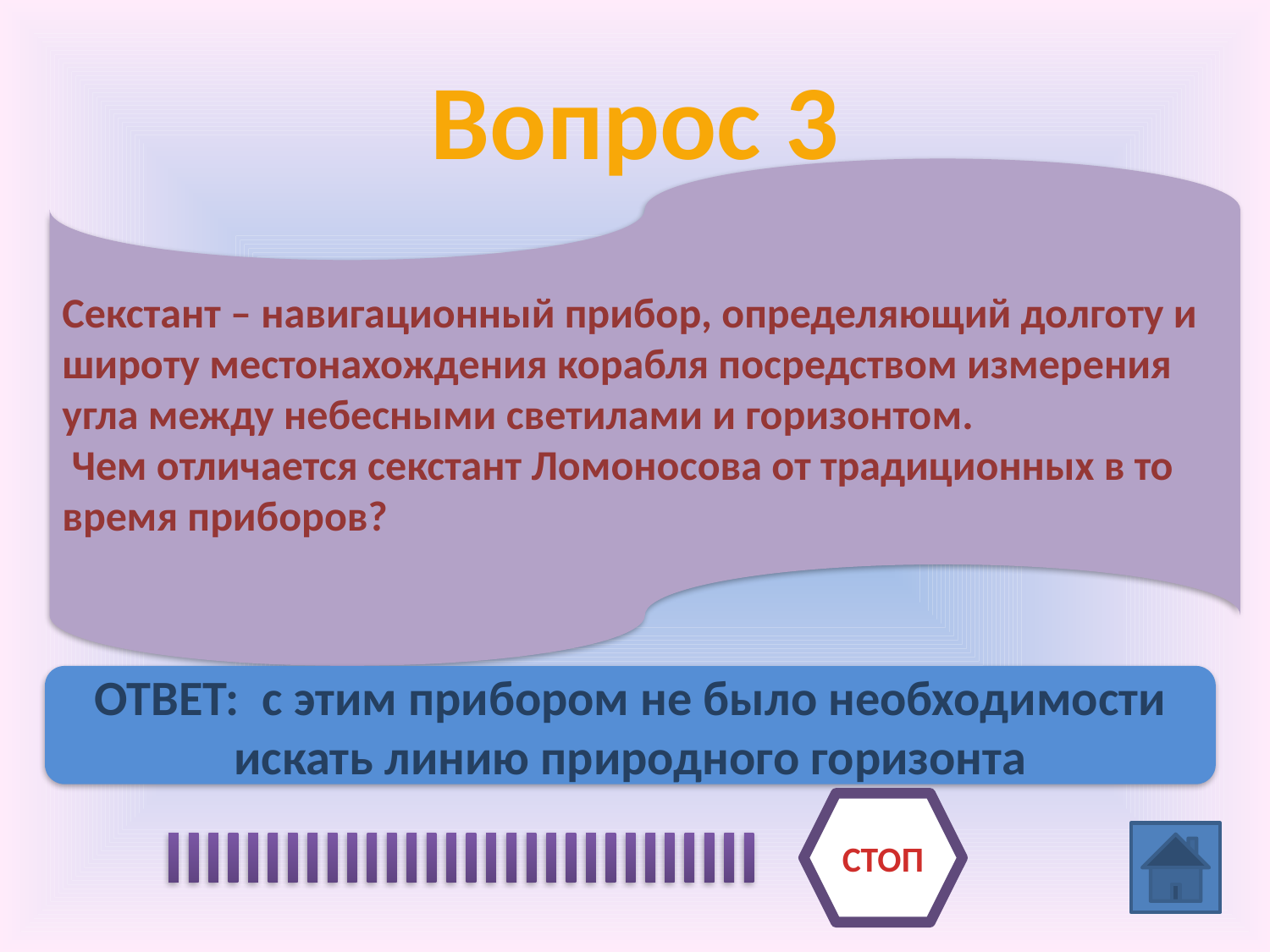

# Вопрос 3
Секстант – навигационный прибор, определяющий долготу и широту местонахождения корабля посредством измерения угла между небесными светилами и горизонтом.
 Чем отличается секстант Ломоносова от традиционных в то время приборов?

ОТВЕТ:  с этим прибором не было необходимости искать линию природного горизонта
СТОП